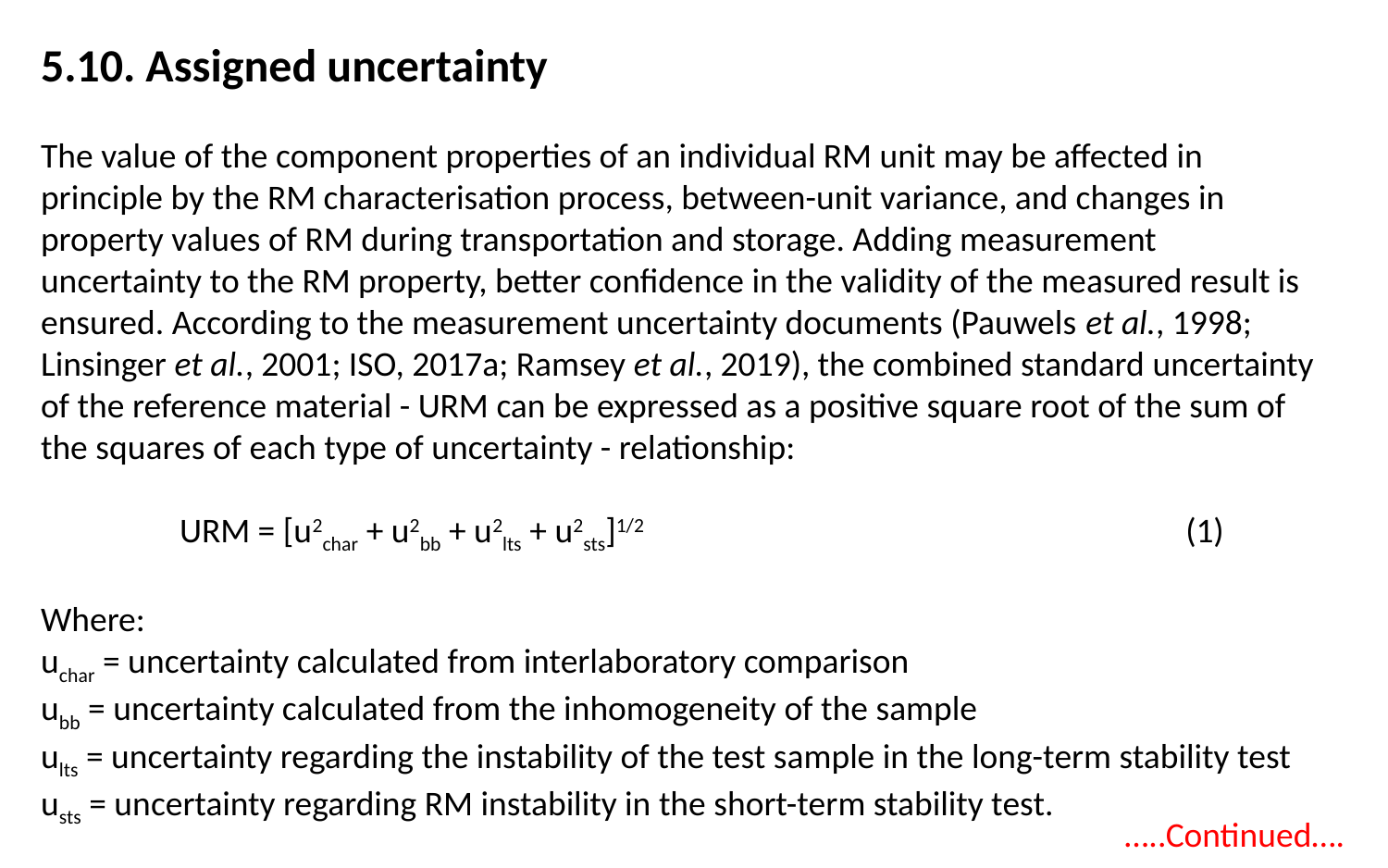

5.10. Assigned uncertainty

The value of the component properties of an individual RM unit may be affected in principle by the RM characterisation process, between-unit variance, and changes in property values of RM during transportation and storage. Adding measurement uncertainty to the RM property, better confidence in the validity of the measured result is ensured. According to the measurement uncertainty documents (Pauwels et al., 1998; Linsinger et al., 2001; ISO, 2017a; Ramsey et al., 2019), the combined standard uncertainty of the reference material - URM can be expressed as a positive square root of the sum of the squares of each type of uncertainty - relationship:

	URM = [u2char + u2bb + u2lts + u2sts]1/2 			                      (1)

Where:
uchar = uncertainty calculated from interlaboratory comparison
ubb = uncertainty calculated from the inhomogeneity of the sample
ults = uncertainty regarding the instability of the test sample in the long-term stability test usts = uncertainty regarding RM instability in the short-term stability test.
…..Continued….